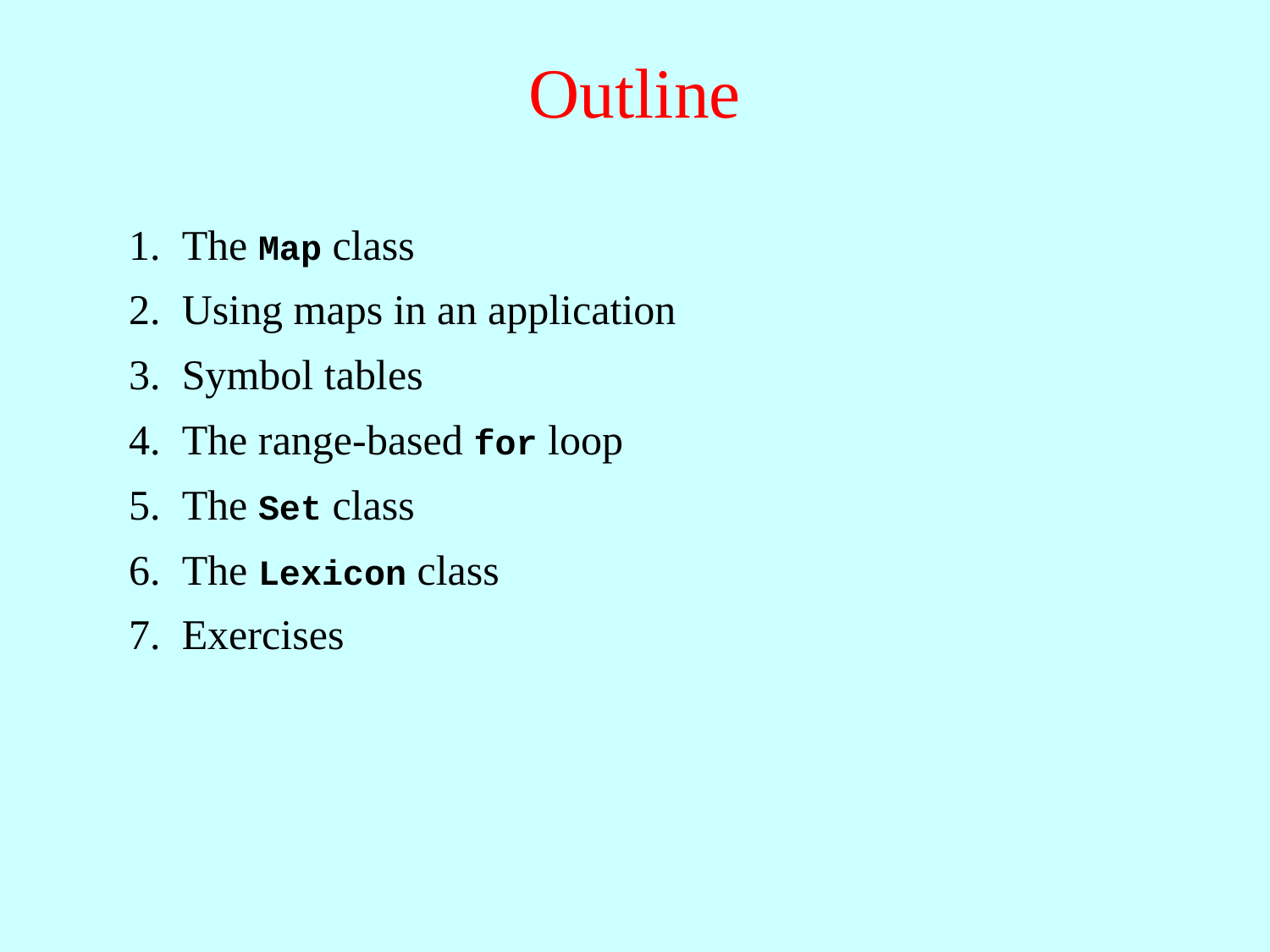

# Outline
1.
The Map class
2.
Using maps in an application
3.
Symbol tables
4.
The range-based for loop
5.
The Set class
6.
The Lexicon class
7.
Exercises